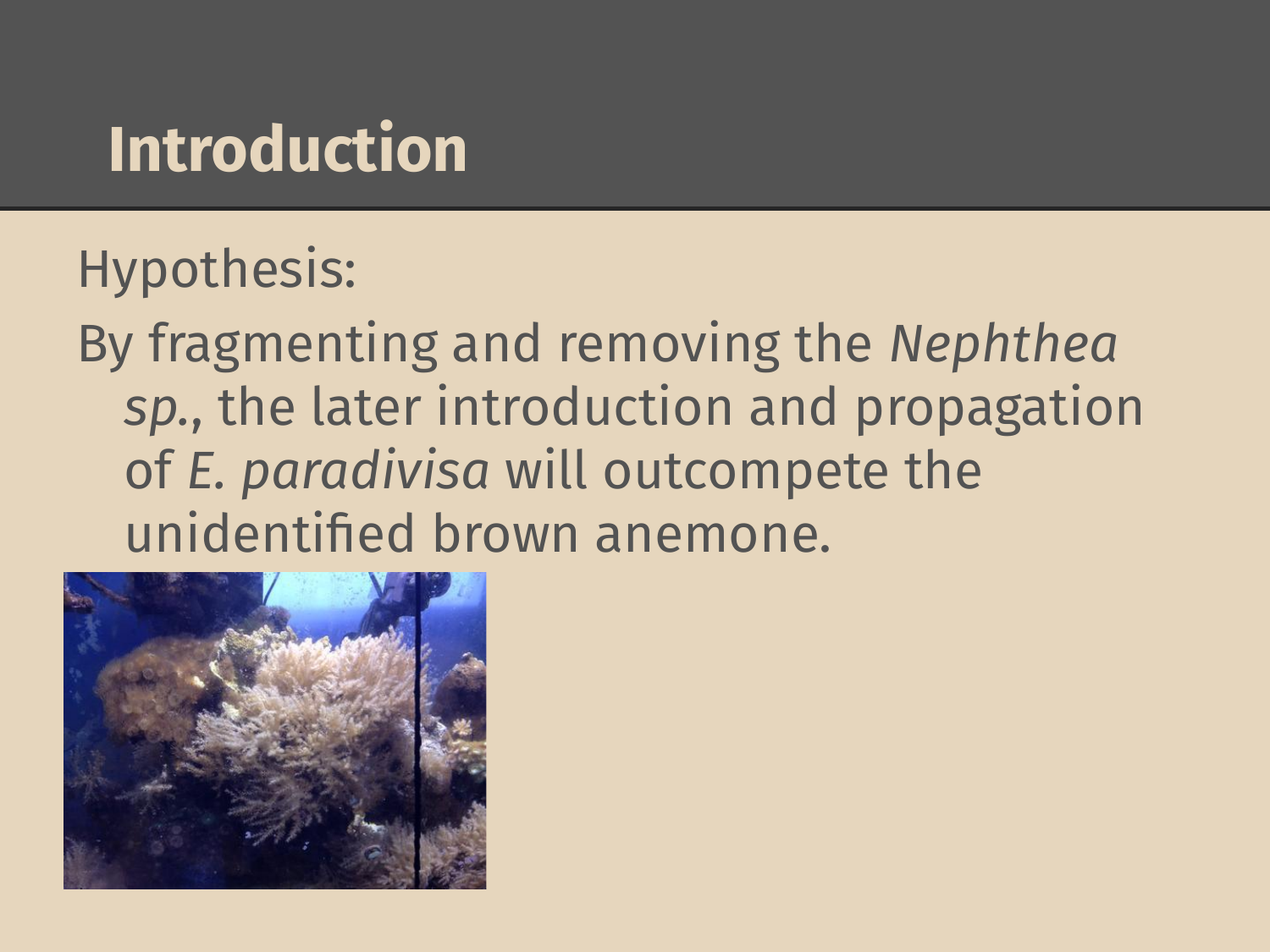

# Introduction
Hypothesis:
By fragmenting and removing the Nephthea sp., the later introduction and propagation of E. paradivisa will outcompete the unidentified brown anemone.